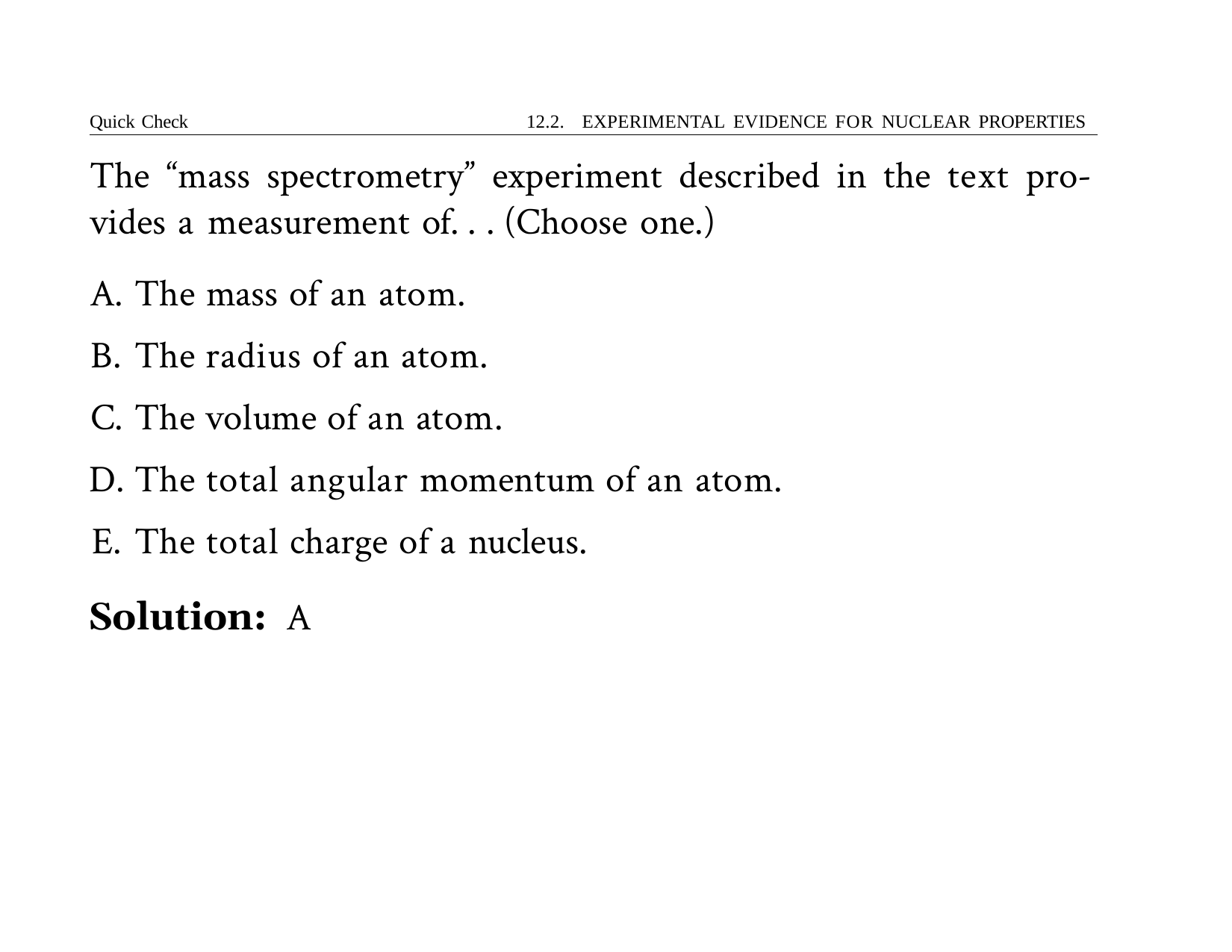

Quick Check	12.2.  EXPERIMENTAL EVIDENCE FOR NUCLEAR PROPERTIES

# The “mass spectrometry” experiment described in the text pro- vides a measurement of. . . (Choose one.)
The mass of an atom.
The radius of an atom.
The volume of an atom.
The total angular momentum of an atom.
The total charge of a nucleus.
Solution:	A